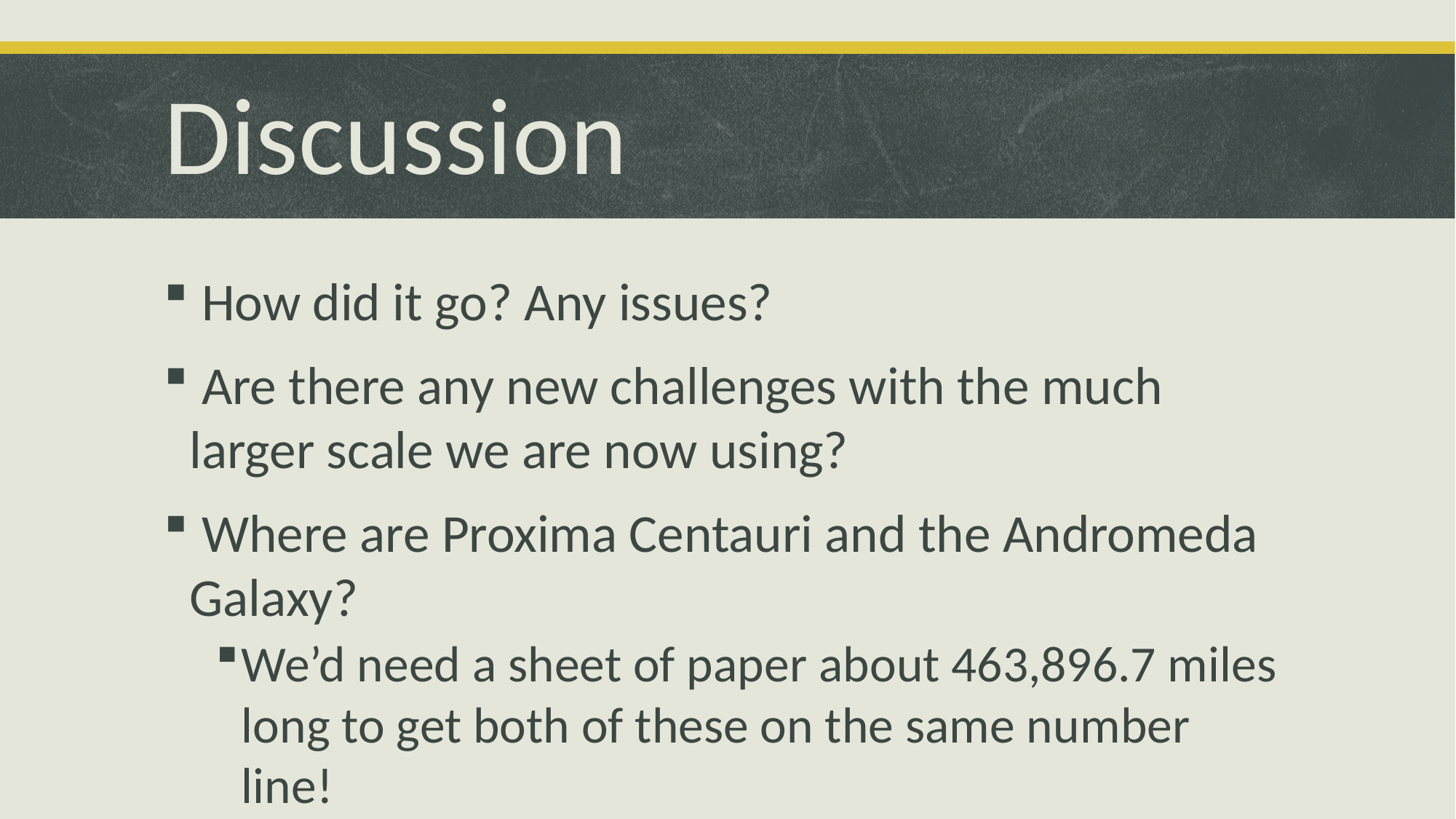

# Discussion
 How did it go? Any issues?
 Are there any new challenges with the much larger scale we are now using?
 Where are Proxima Centauri and the Andromeda Galaxy?
We’d need a sheet of paper about 463,896.7 miles long to get both of these on the same number line!